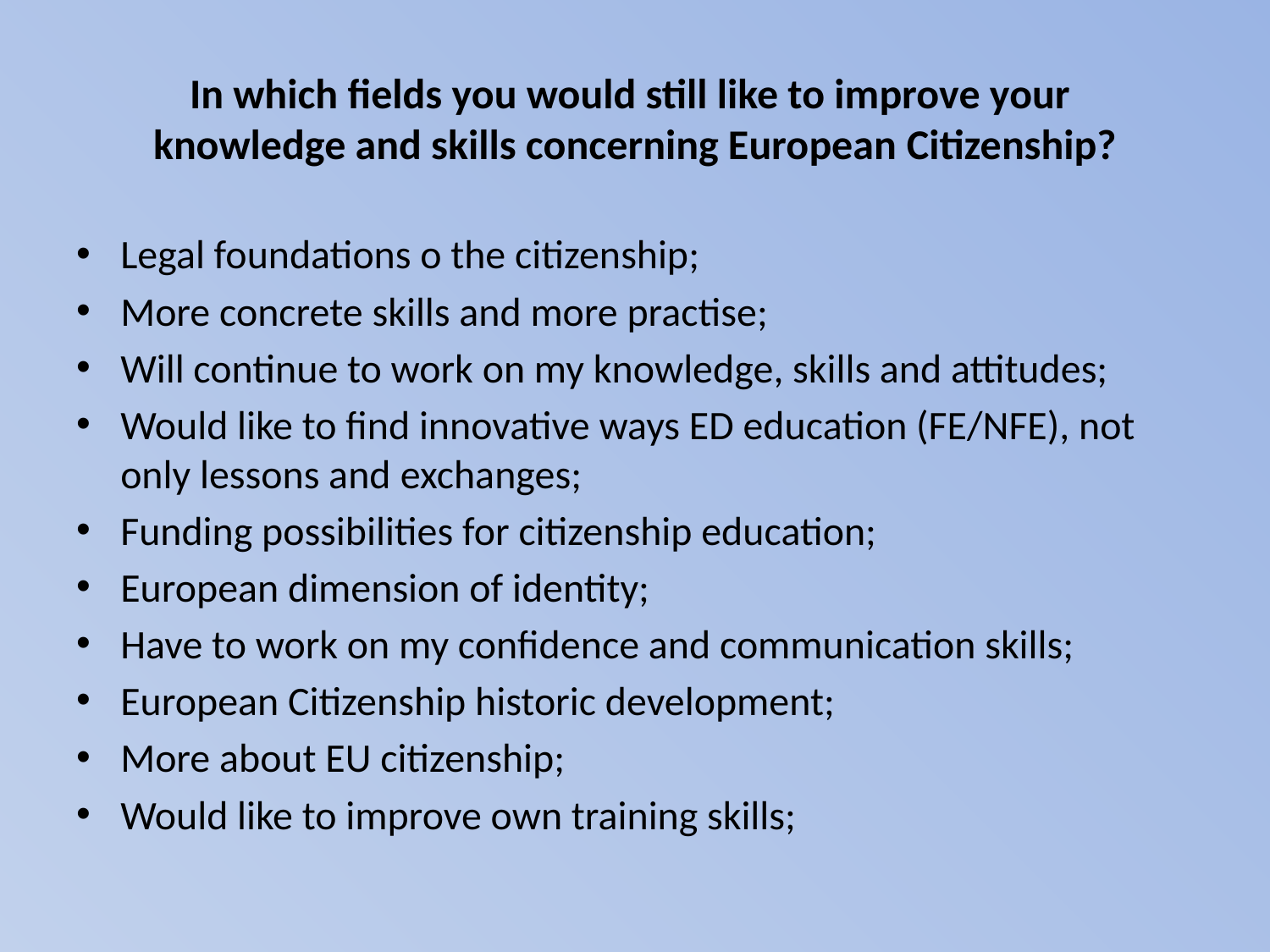

# In which fields you would still like to improve your knowledge and skills concerning European Citizenship?
Legal foundations o the citizenship;
More concrete skills and more practise;
Will continue to work on my knowledge, skills and attitudes;
Would like to find innovative ways ED education (FE/NFE), not only lessons and exchanges;
Funding possibilities for citizenship education;
European dimension of identity;
Have to work on my confidence and communication skills;
European Citizenship historic development;
More about EU citizenship;
Would like to improve own training skills;